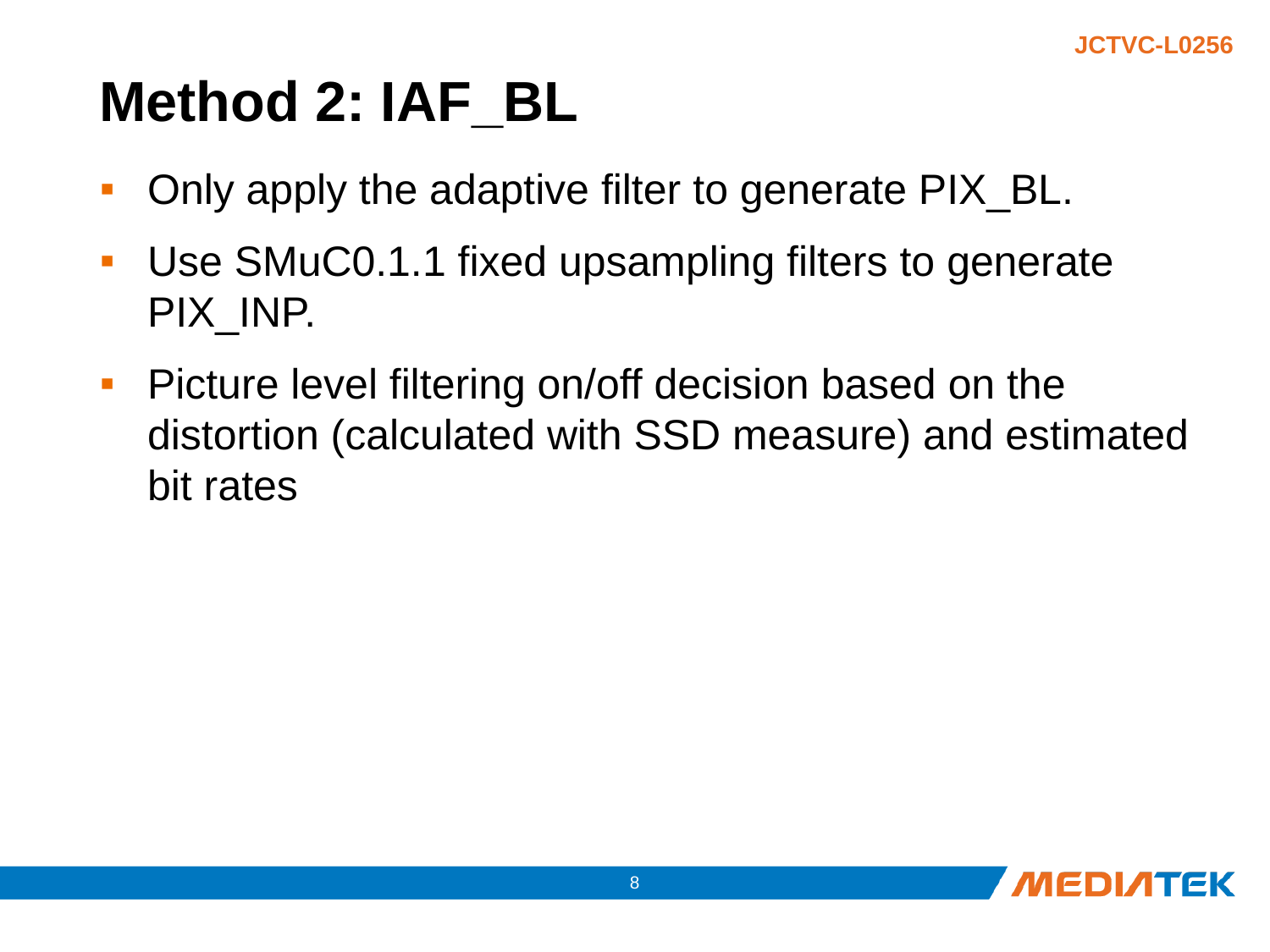

# Method 2: IAF_BL
Only apply the adaptive filter to generate PIX_BL.
Use SMuC0.1.1 fixed upsampling filters to generate PIX_INP.
Picture level filtering on/off decision based on the distortion (calculated with SSD measure) and estimated bit rates
8